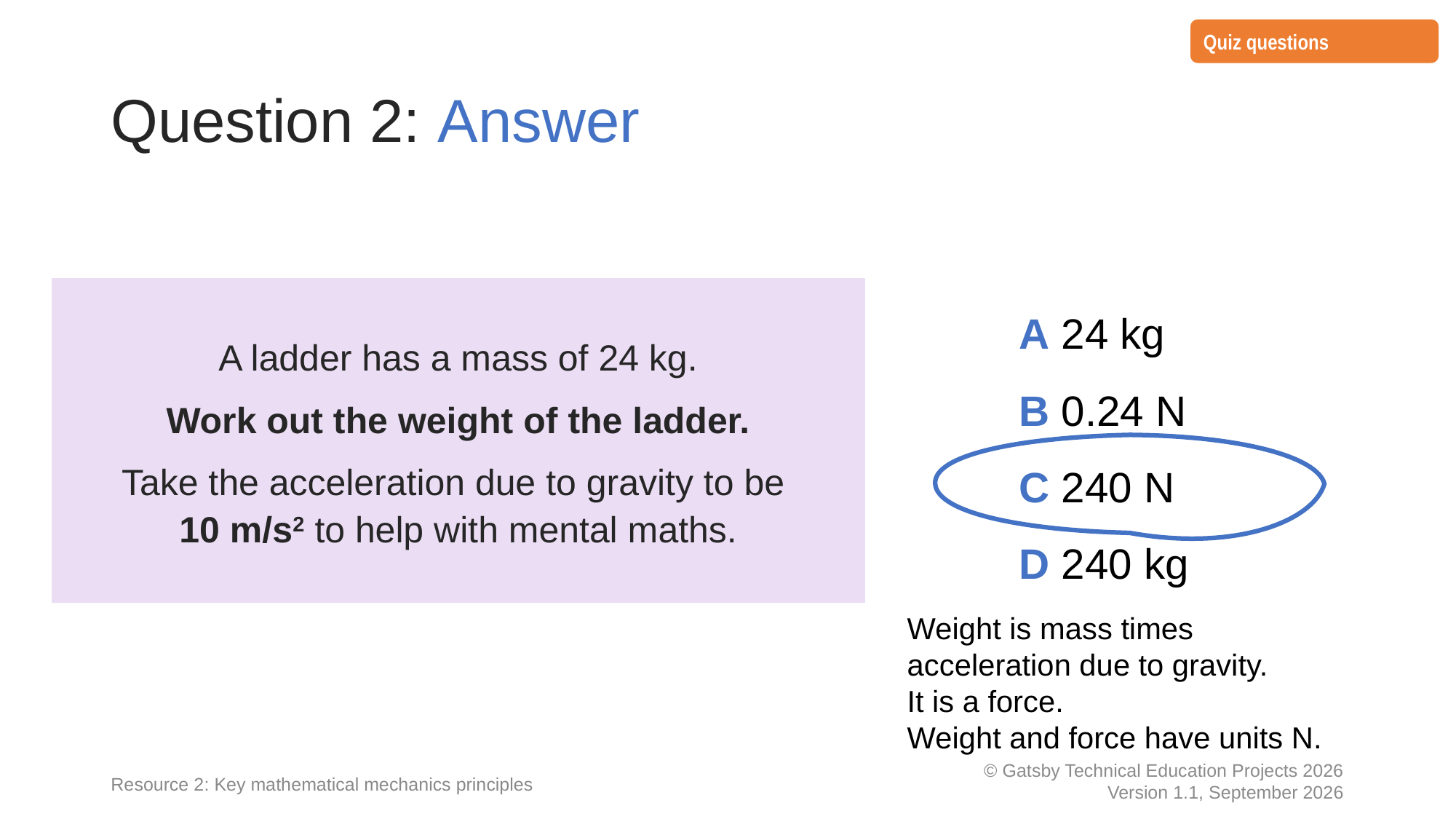

Quiz questions
# Question 2: Answer
A ladder has a mass of 24 kg.
Work out the weight of the ladder.
Take the acceleration due to gravity to be
10 m/s2 to help with mental maths.
A 24 kg
B 0.24 N
C 240 N
D 240 kg

Weight is mass times acceleration due to gravity.
It is a force.
Weight and force have units N.
Resource 2: Key mathematical mechanics principles